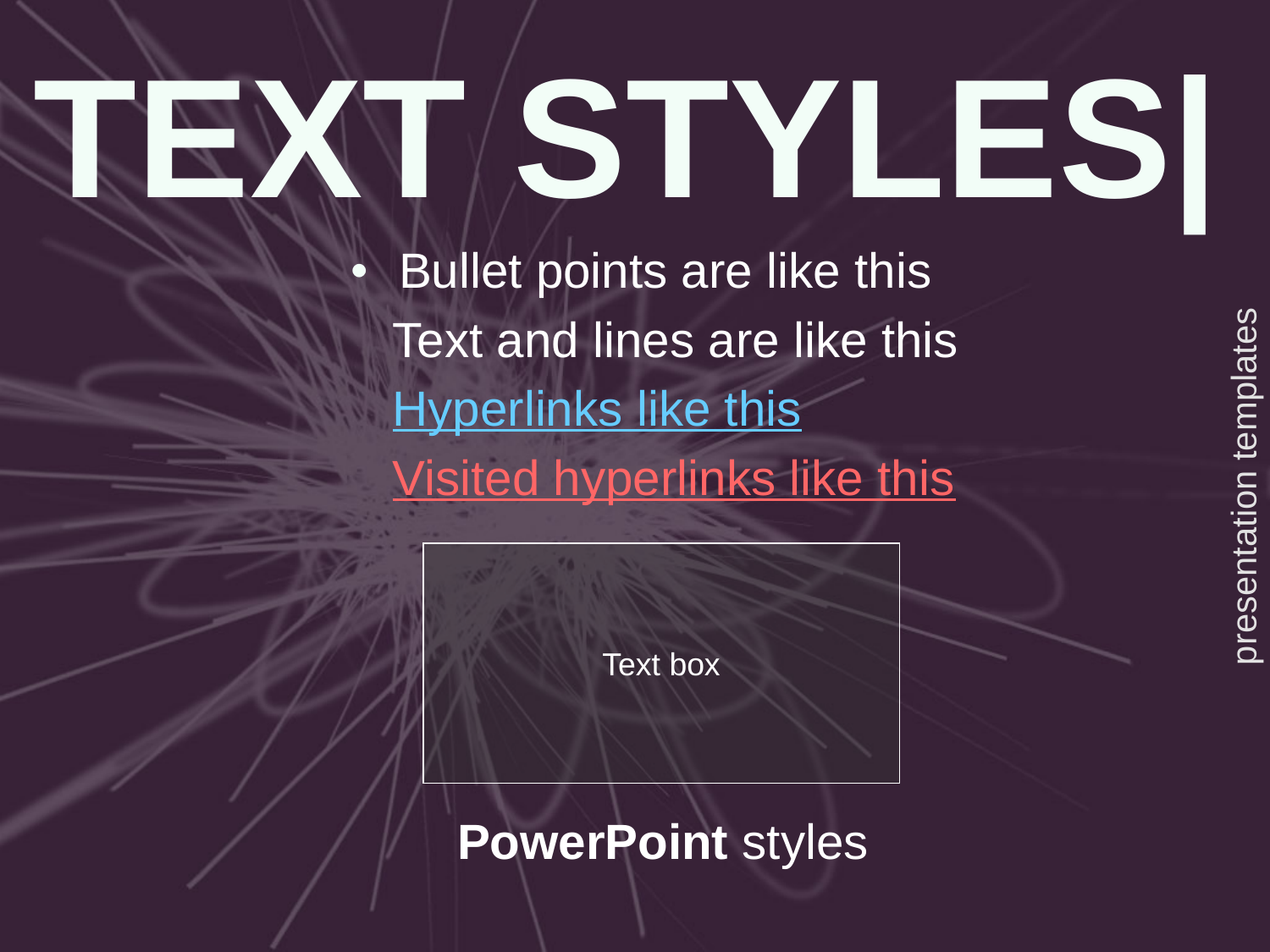

TEXT STYLES|
Bullet points are like this
   Text and lines are like this
   Hyperlinks like this
   Visited hyperlinks like this
presentation templates
Text box
PowerPoint styles